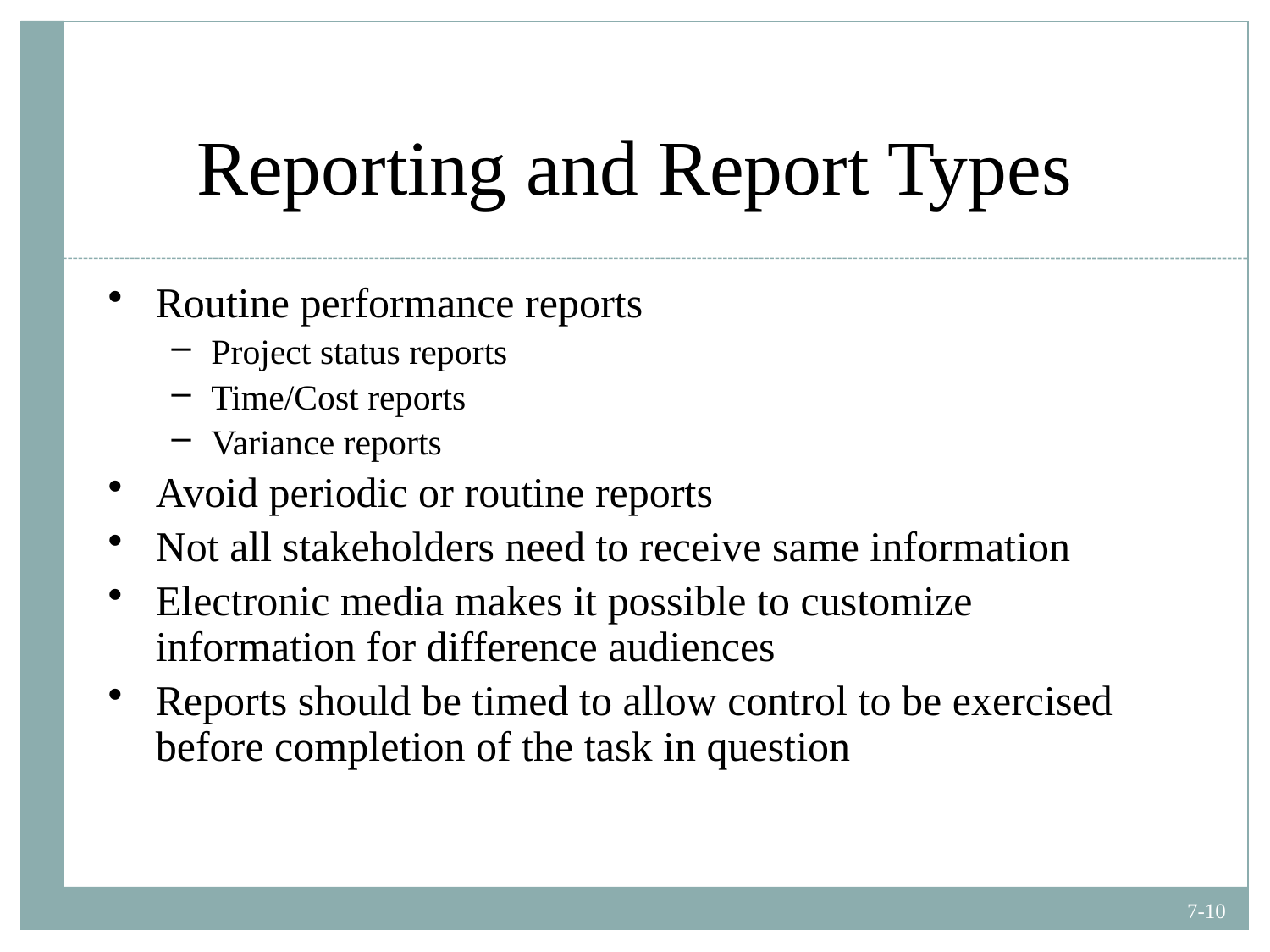

# Reporting and Report Types
Routine performance reports
Project status reports
Time/Cost reports
Variance reports
Avoid periodic or routine reports
Not all stakeholders need to receive same information
Electronic media makes it possible to customize information for difference audiences
Reports should be timed to allow control to be exercised before completion of the task in question